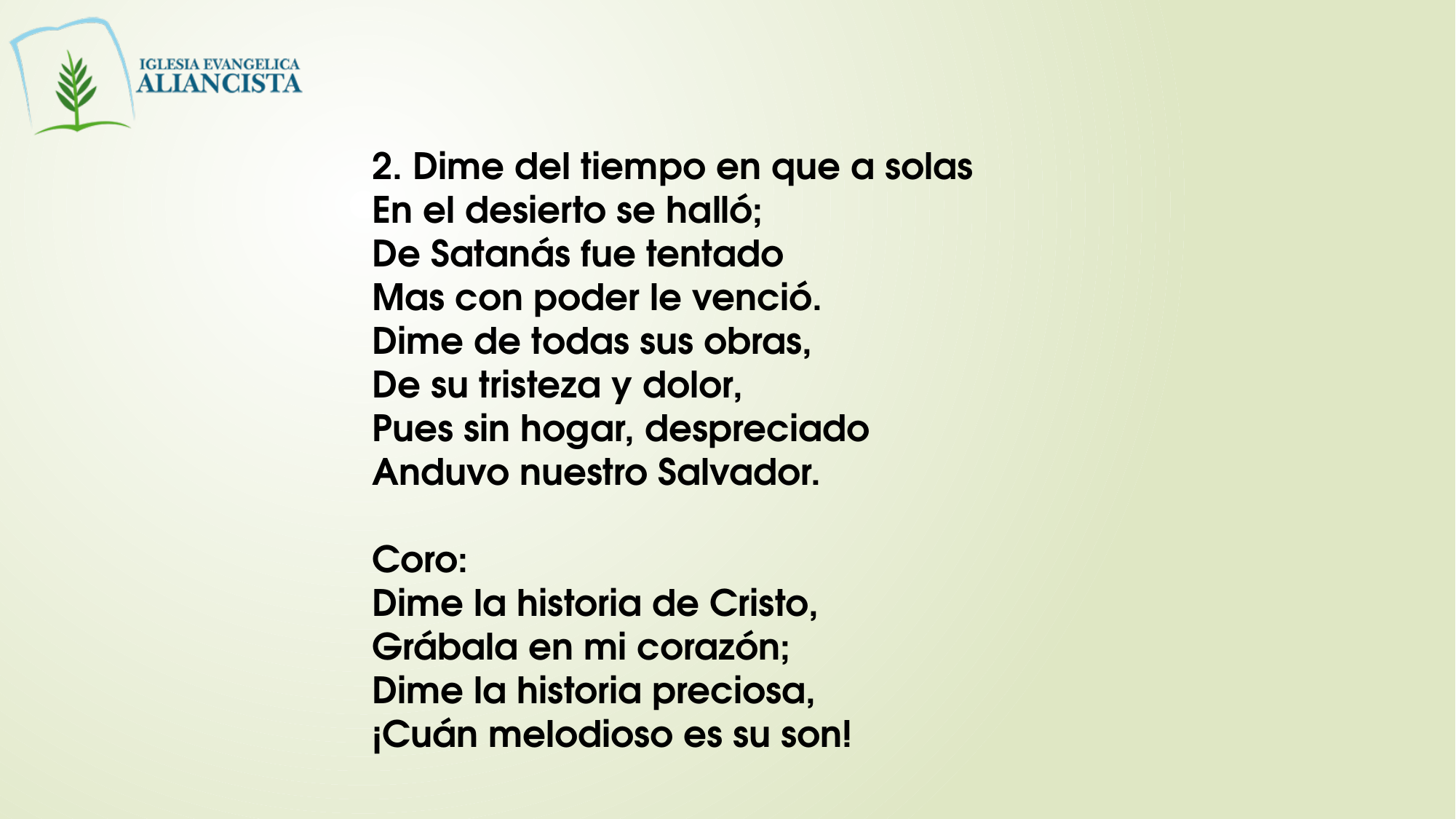

2. Dime del tiempo en que a solas
En el desierto se halló;
De Satanás fue tentado
Mas con poder le venció.
Dime de todas sus obras,
De su tristeza y dolor,
Pues sin hogar, despreciado
Anduvo nuestro Salvador.

Coro:
Dime la historia de Cristo,
Grábala en mi corazón;
Dime la historia preciosa,
¡Cuán melodioso es su son!